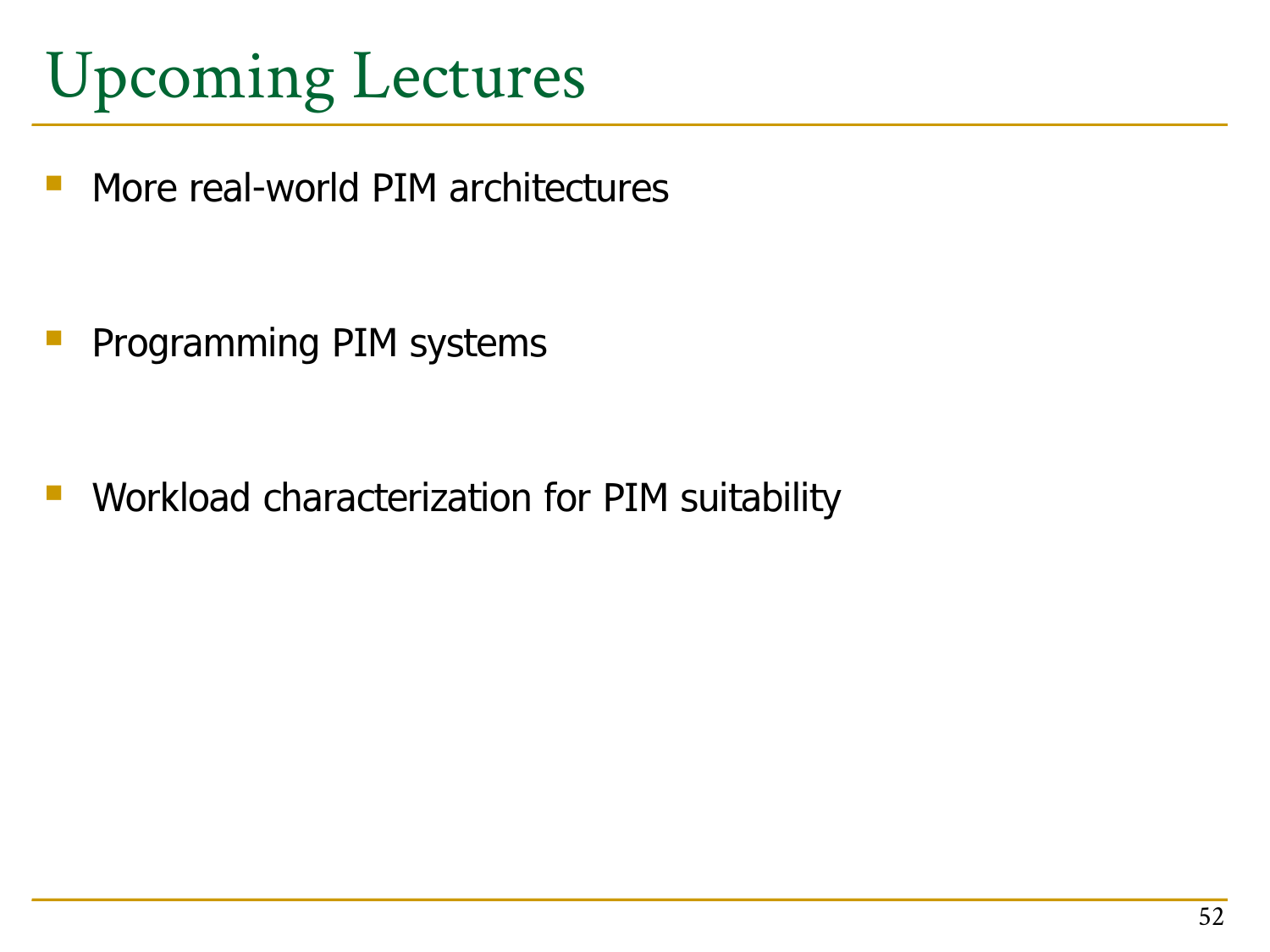

# Upcoming Lectures
More real-world PIM architectures

Programming PIM systems

Workload characterization for PIM suitability
52